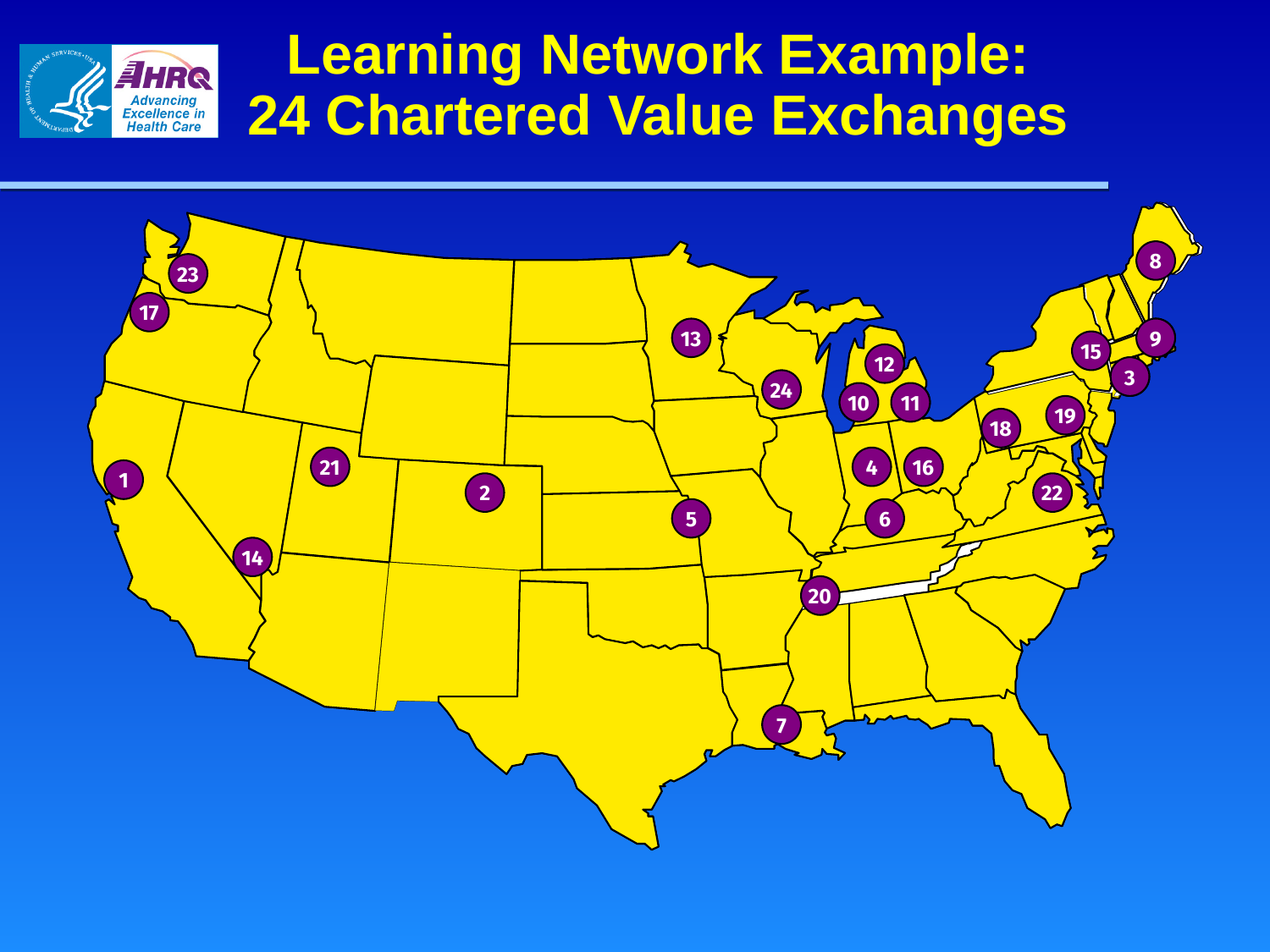

# Learning Network Example: 24 Chartered Value Exchanges

8
8

23
23

17
17

13
13
9
9

15
15

12
12

3
3

24
24

10
10
11
11

19
19

18
18

21
21
4
4
16
16

1
1

2
2
22
22

5
5
6
6

14
14

20
20

7
7